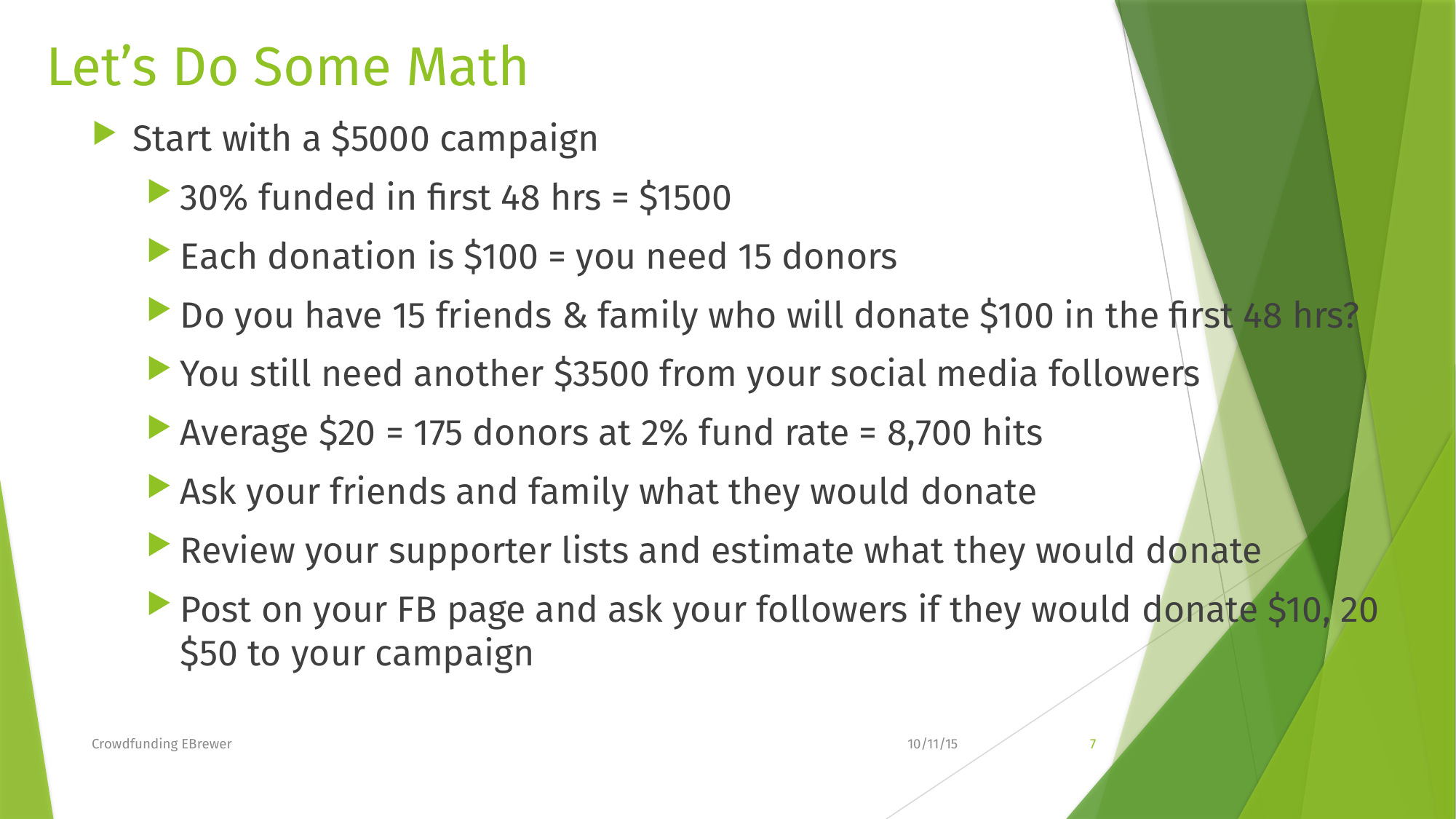

# Let’s Do Some Math
Start with a $5000 campaign
30% funded in first 48 hrs = $1500
Each donation is $100 = you need 15 donors
Do you have 15 friends & family who will donate $100 in the first 48 hrs?
You still need another $3500 from your social media followers
Average $20 = 175 donors at 2% fund rate = 8,700 hits
Ask your friends and family what they would donate
Review your supporter lists and estimate what they would donate
Post on your FB page and ask your followers if they would donate $10, 20 $50 to your campaign
Crowdfunding EBrewer
10/11/15
7